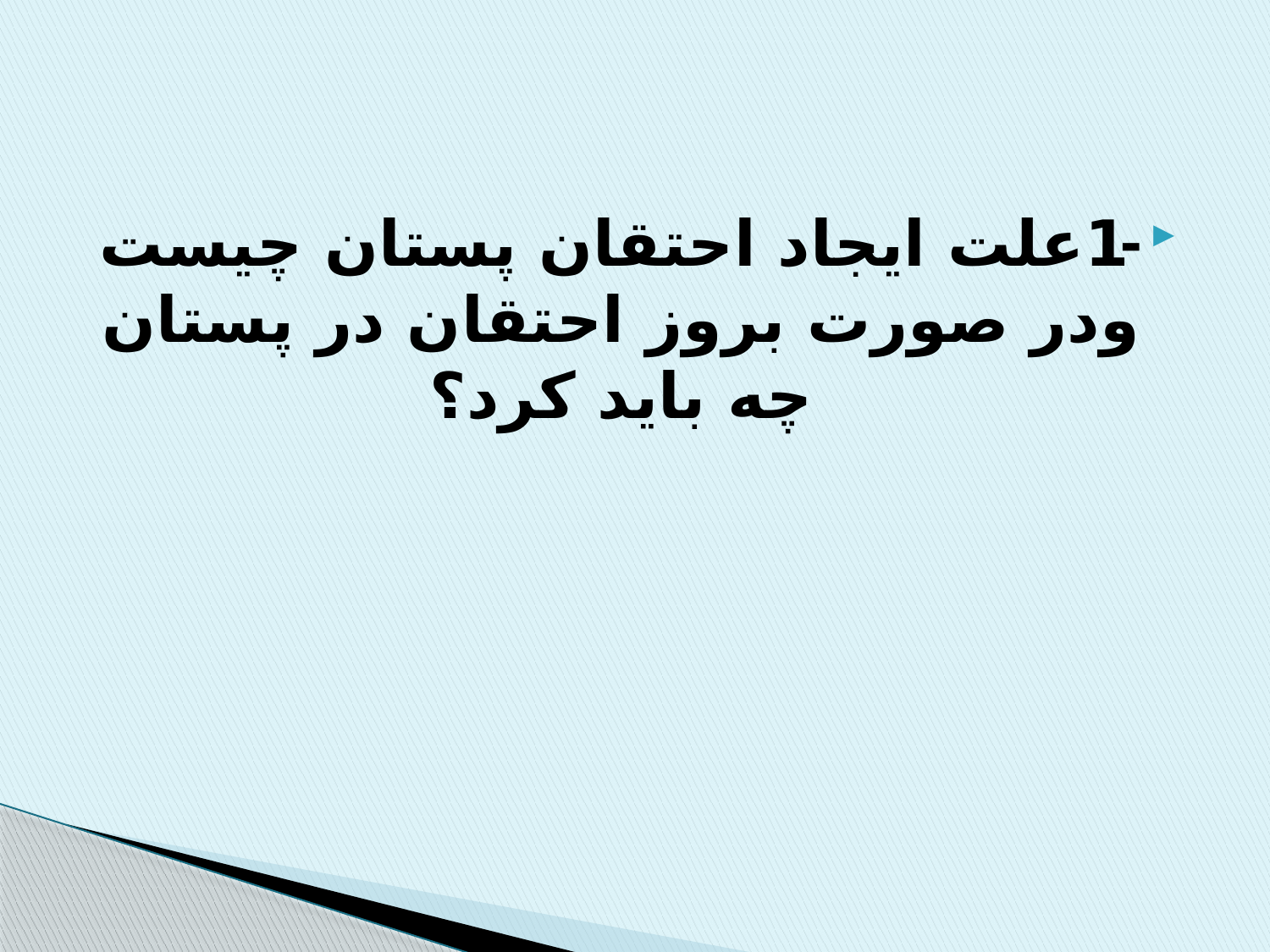

-1علت ایجاد احتقان پستان چیست ودر صورت بروز احتقان در پستان چه بايد كرد؟